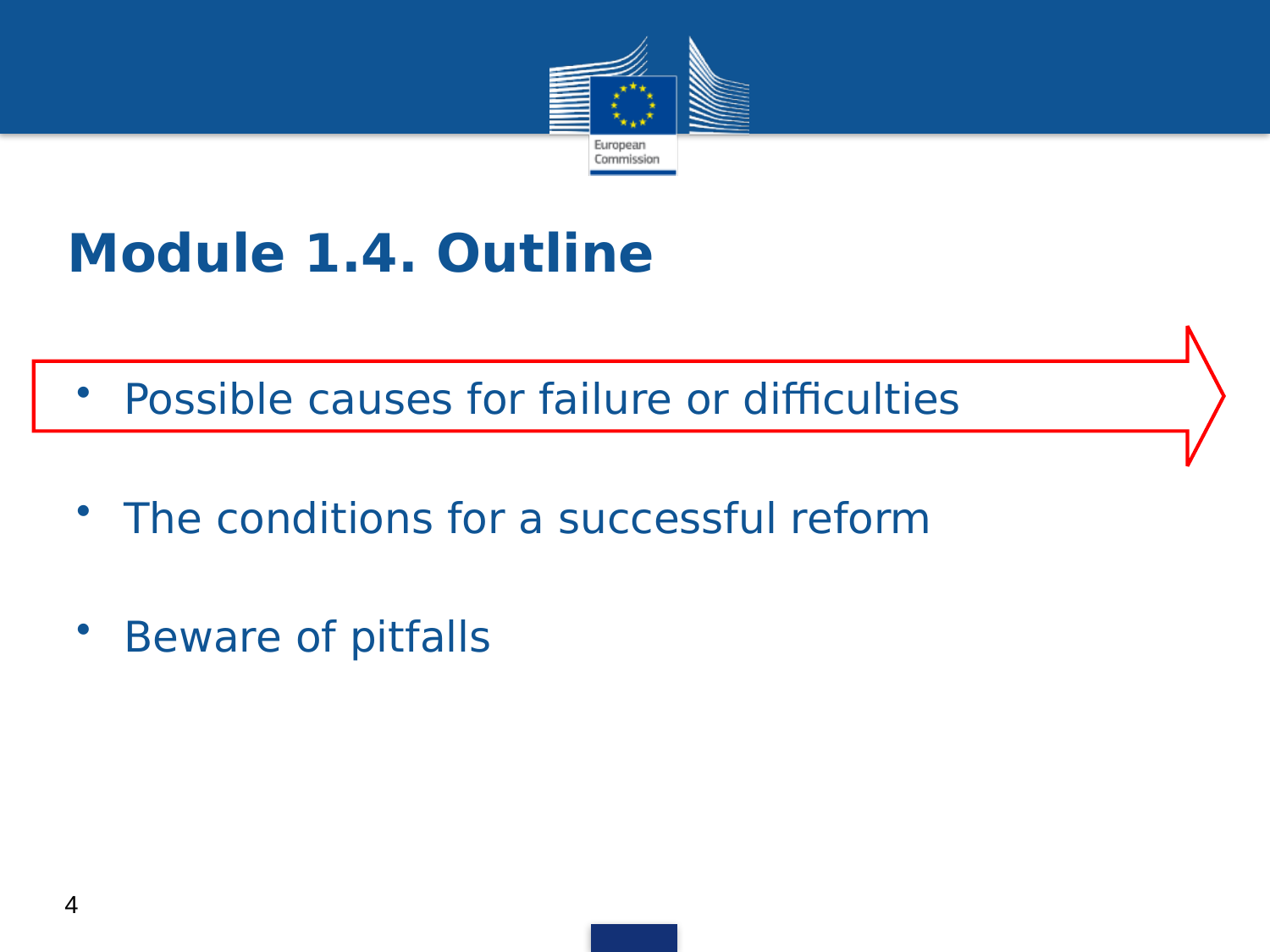

# Module 1.4. Outline

Possible causes for failure or difficulties

The conditions for a successful reform

Beware of pitfalls

4